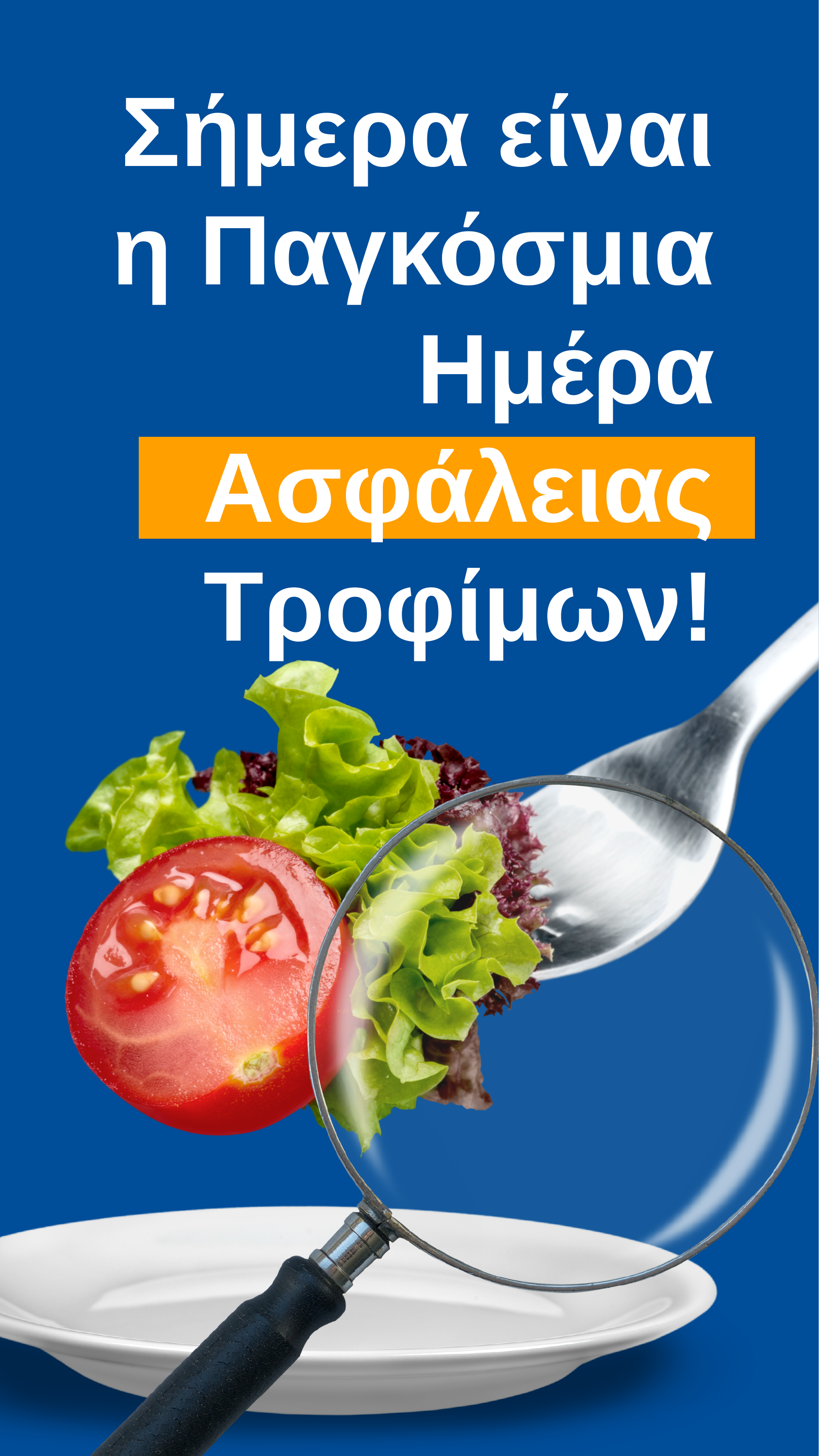

Σήμερα είναι η Παγκόσμια
Ημέρα Ασφάλειας Τροφίμων!